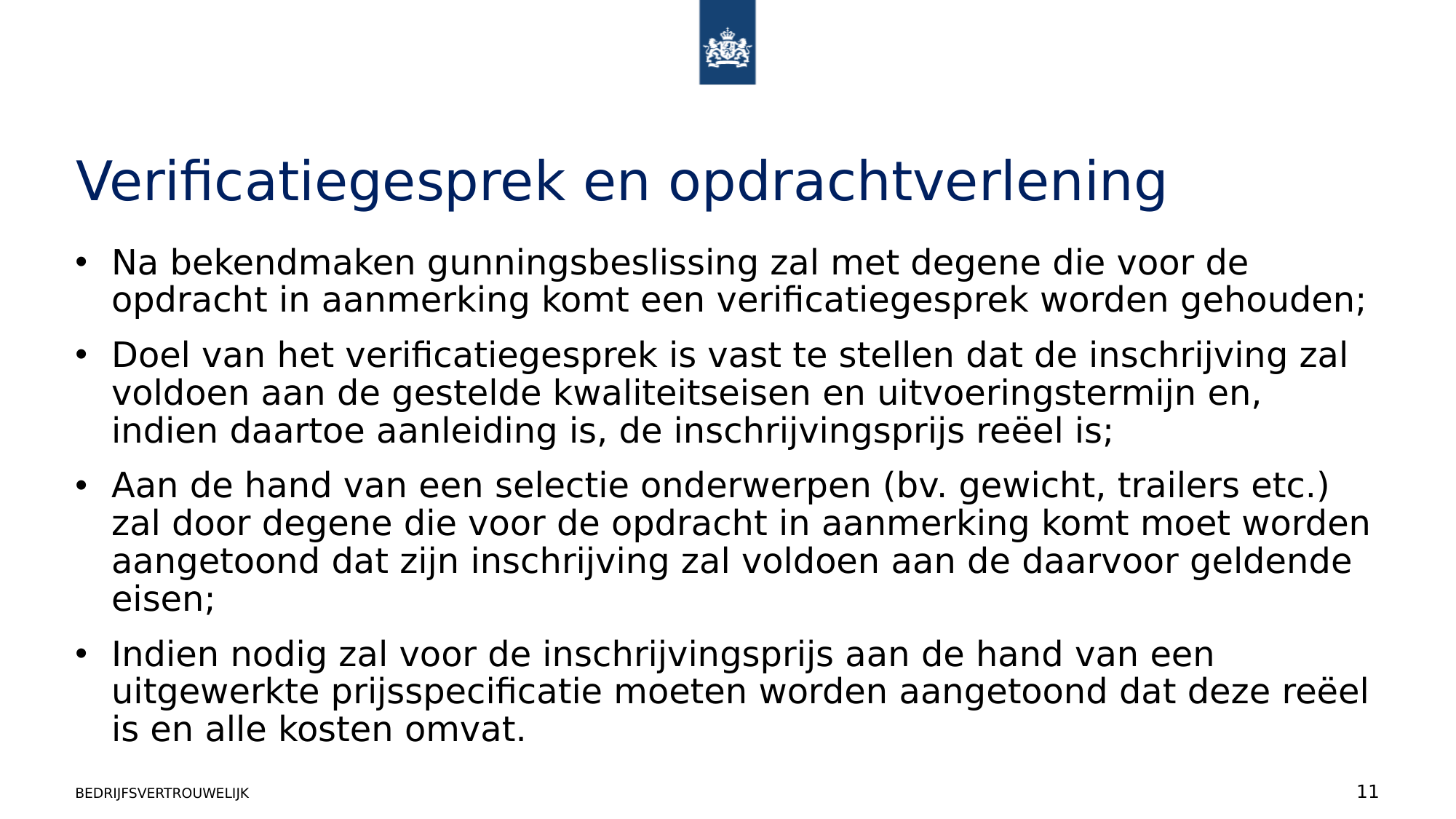

# Verificatiegesprek en opdrachtverlening
Na bekendmaken gunningsbeslissing zal met degene die voor de opdracht in aanmerking komt een verificatiegesprek worden gehouden;
Doel van het verificatiegesprek is vast te stellen dat de inschrijving zal voldoen aan de gestelde kwaliteitseisen en uitvoeringstermijn en, indien daartoe aanleiding is, de inschrijvingsprijs reëel is;
Aan de hand van een selectie onderwerpen (bv. gewicht, trailers etc.) zal door degene die voor de opdracht in aanmerking komt moet worden aangetoond dat zijn inschrijving zal voldoen aan de daarvoor geldende eisen;
Indien nodig zal voor de inschrijvingsprijs aan de hand van een uitgewerkte prijsspecificatie moeten worden aangetoond dat deze reëel is en alle kosten omvat.

BEDRIJFSVERTROUWELIJK
11